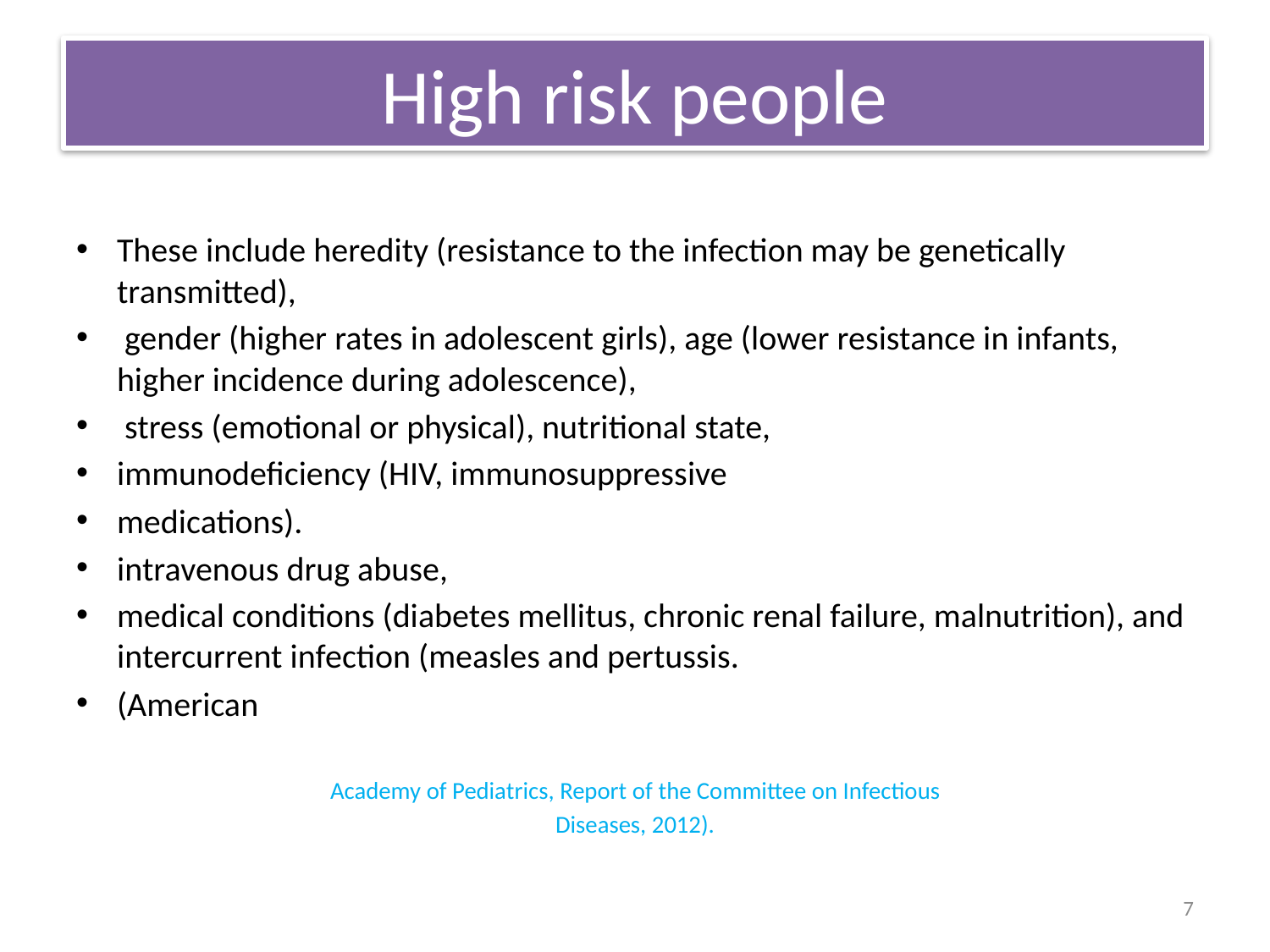

# High risk people
These include heredity (resistance to the infection may be genetically transmitted),
 gender (higher rates in adolescent girls), age (lower resistance in infants, higher incidence during adolescence),
 stress (emotional or physical), nutritional state,
immunodeficiency (HIV, immunosuppressive
medications).
intravenous drug abuse,
medical conditions (diabetes mellitus, chronic renal failure, malnutrition), and intercurrent infection (measles and pertussis.
(American

Academy of Pediatrics, Report of the Committee on Infectious
Diseases, 2012).
7